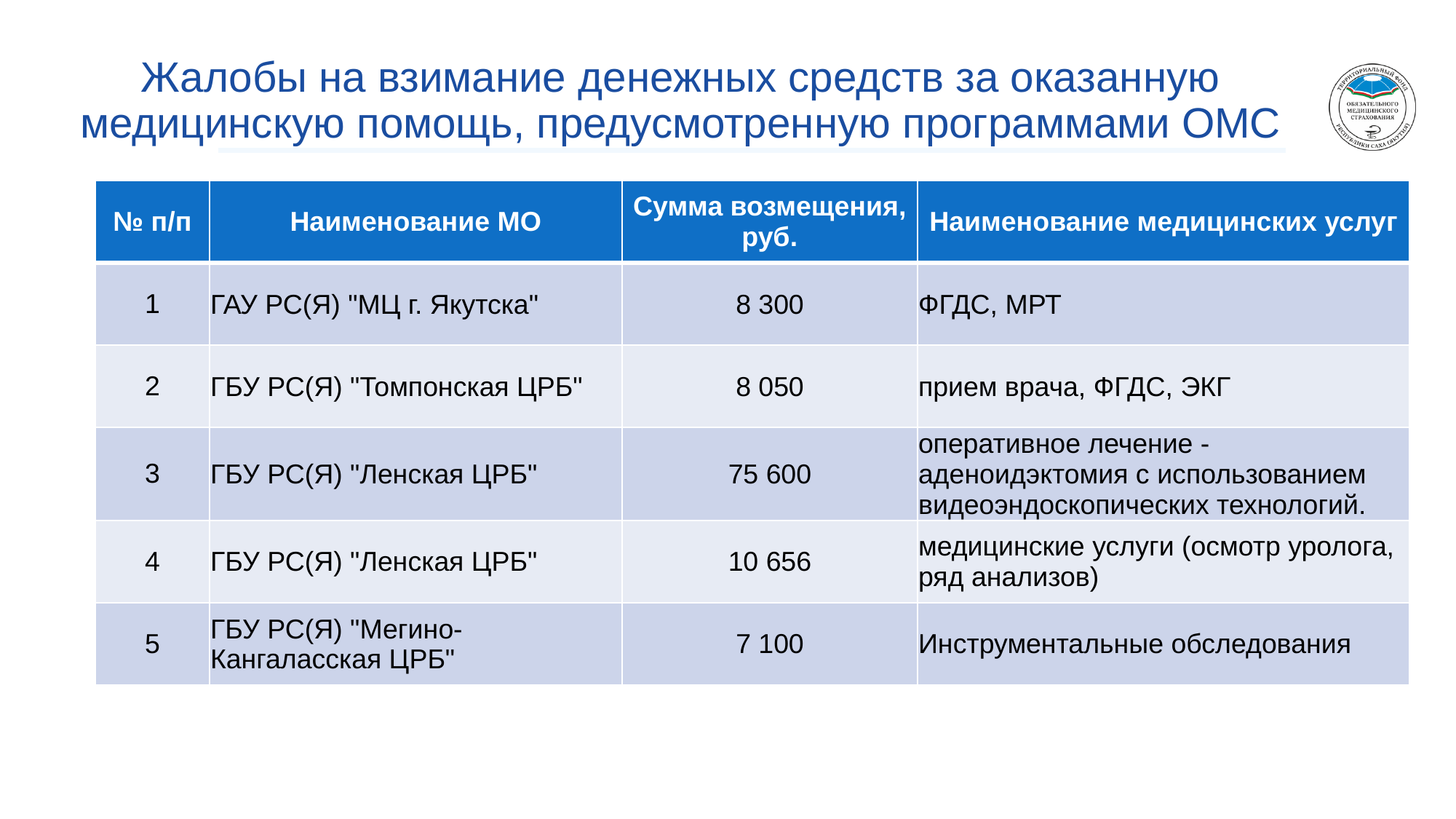

# Жалобы на взимание денежных средств за оказанную медицинскую помощь, предусмотренную программами ОМС
| № п/п | Наименование МО | Сумма возмещения, руб. | Наименование медицинских услуг |
| --- | --- | --- | --- |
| 1 | ГАУ РС(Я) "МЦ г. Якутска" | 8 300 | ФГДС, МРТ |
| 2 | ГБУ РС(Я) "Томпонская ЦРБ" | 8 050 | прием врача, ФГДС, ЭКГ |
| 3 | ГБУ РС(Я) "Ленская ЦРБ" | 75 600 | оперативное лечение - аденоидэктомия с использованием видеоэндоскопических технологий. |
| 4 | ГБУ РС(Я) "Ленская ЦРБ" | 10 656 | медицинские услуги (осмотр уролога, ряд анализов) |
| 5 | ГБУ РС(Я) "Мегино-Кангаласская ЦРБ" | 7 100 | Инструментальные обследования |